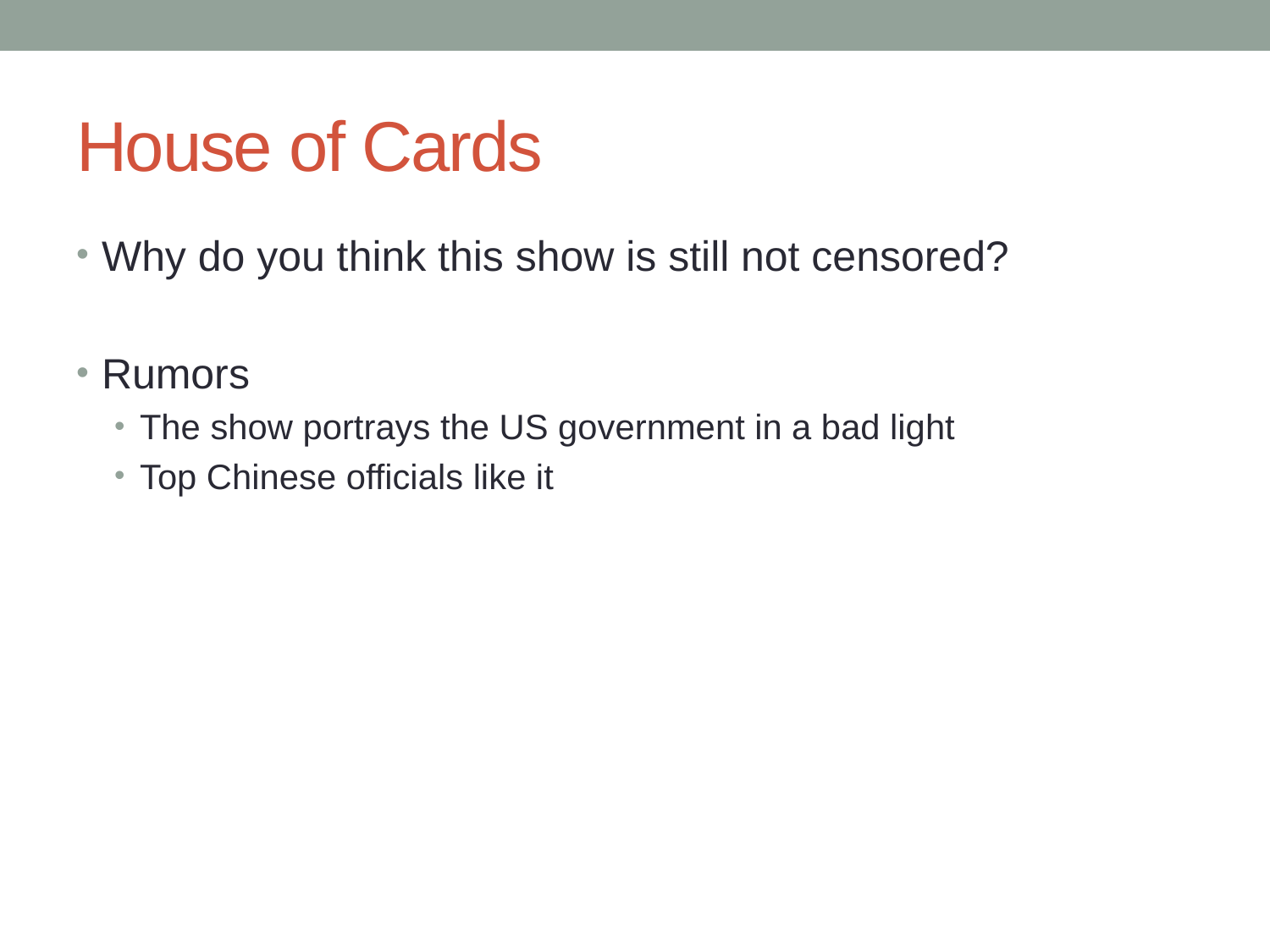

# House of Cards
Why do you think this show is still not censored?

Rumors
The show portrays the US government in a bad light
Top Chinese officials like it